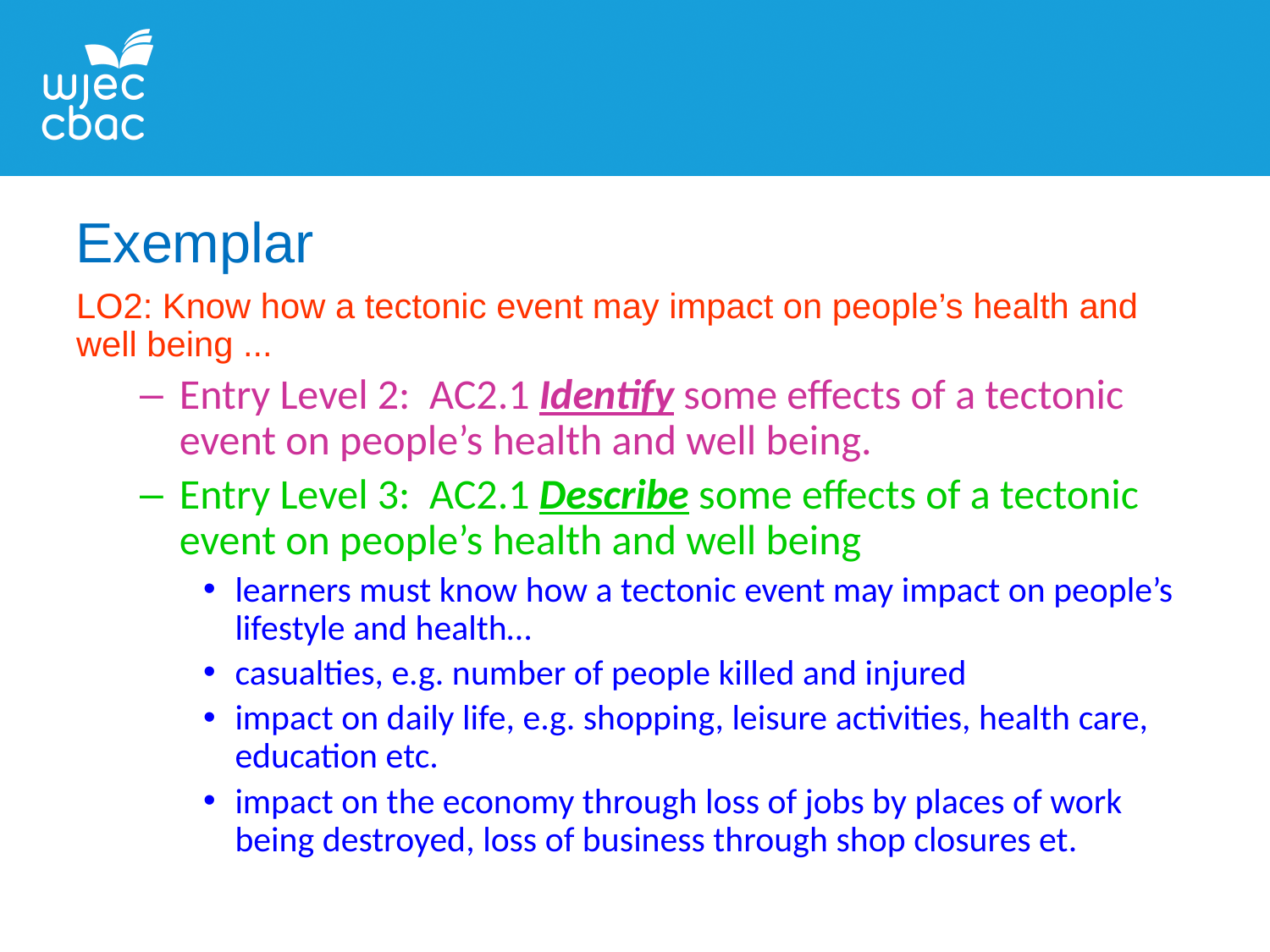

# Exemplar
LO2: Know how a tectonic event may impact on people’s health and well being ...
Entry Level 2:  AC2.1 Identify some effects of a tectonic event on people’s health and well being.
Entry Level 3:  AC2.1 Describe some effects of a tectonic event on people’s health and well being
learners must know how a tectonic event may impact on people’s lifestyle and health…
casualties, e.g. number of people killed and injured
impact on daily life, e.g. shopping, leisure activities, health care, education etc.
impact on the economy through loss of jobs by places of work being destroyed, loss of business through shop closures et.